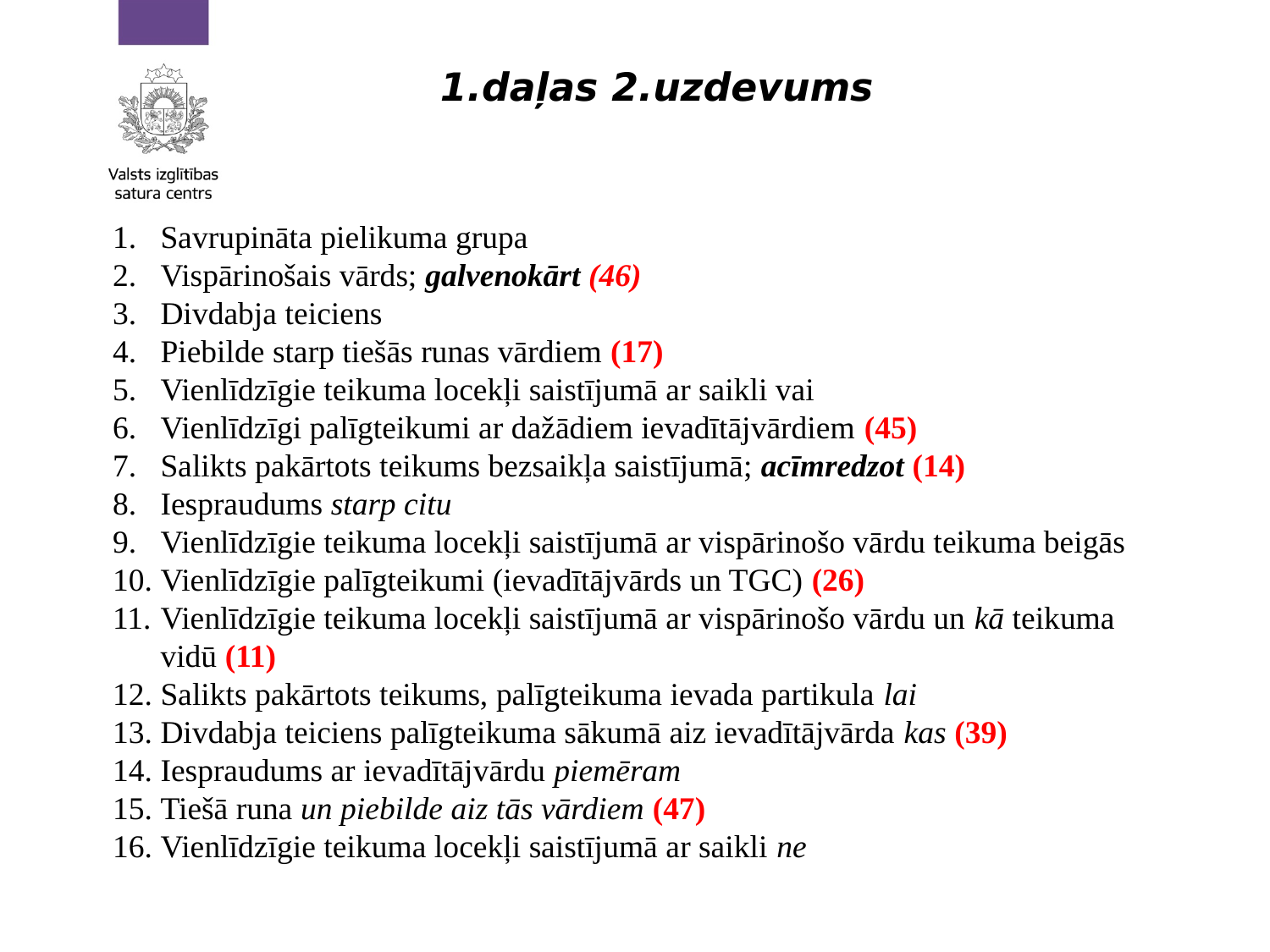

1.daļas 2.uzdevums
Savrupināta pielikuma grupa
Vispārinošais vārds; galvenokārt (46)
Divdabja teiciens
Piebilde starp tiešās runas vārdiem (17)
Vienlīdzīgie teikuma locekļi saistījumā ar saikli vai
Vienlīdzīgi palīgteikumi ar dažādiem ievadītājvārdiem (45)
Salikts pakārtots teikums bezsaikļa saistījumā; acīmredzot (14)
Iespraudums starp citu
Vienlīdzīgie teikuma locekļi saistījumā ar vispārinošo vārdu teikuma beigās
Vienlīdzīgie palīgteikumi (ievadītājvārds un TGC) (26)
Vienlīdzīgie teikuma locekļi saistījumā ar vispārinošo vārdu un kā teikuma vidū (11)
Salikts pakārtots teikums, palīgteikuma ievada partikula lai
Divdabja teiciens palīgteikuma sākumā aiz ievadītājvārda kas (39)
Iespraudums ar ievadītājvārdu piemēram
Tiešā runa un piebilde aiz tās vārdiem (47)
Vienlīdzīgie teikuma locekļi saistījumā ar saikli ne